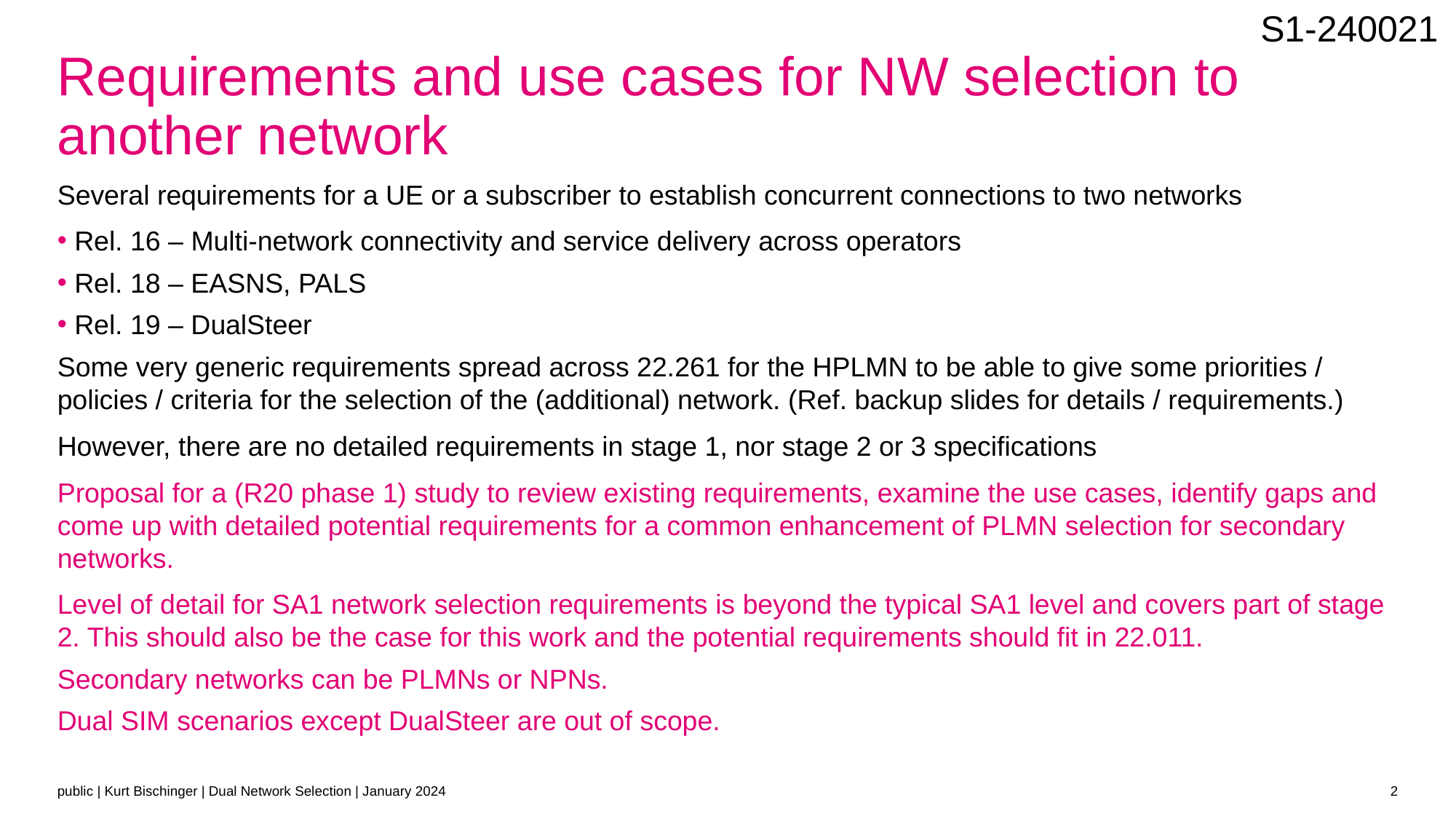

# Requirements and use cases for NW selection to another network
Several requirements for a UE or a subscriber to establish concurrent connections to two networks
Rel. 16 – Multi-network connectivity and service delivery across operators
Rel. 18 – EASNS, PALS
Rel. 19 – DualSteer
Some very generic requirements spread across 22.261 for the HPLMN to be able to give some priorities / policies / criteria for the selection of the (additional) network. (Ref. backup slides for details / requirements.)
However, there are no detailed requirements in stage 1, nor stage 2 or 3 specifications
Proposal for a (R20 phase 1) study to review existing requirements, examine the use cases, identify gaps and come up with detailed potential requirements for a common enhancement of PLMN selection for secondary networks.
Level of detail for SA1 network selection requirements is beyond the typical SA1 level and covers part of stage 2. This should also be the case for this work and the potential requirements should fit in 22.011.
Secondary networks can be PLMNs or NPNs.
Dual SIM scenarios except DualSteer are out of scope.
public | Kurt Bischinger | Dual Network Selection | January 2024
2